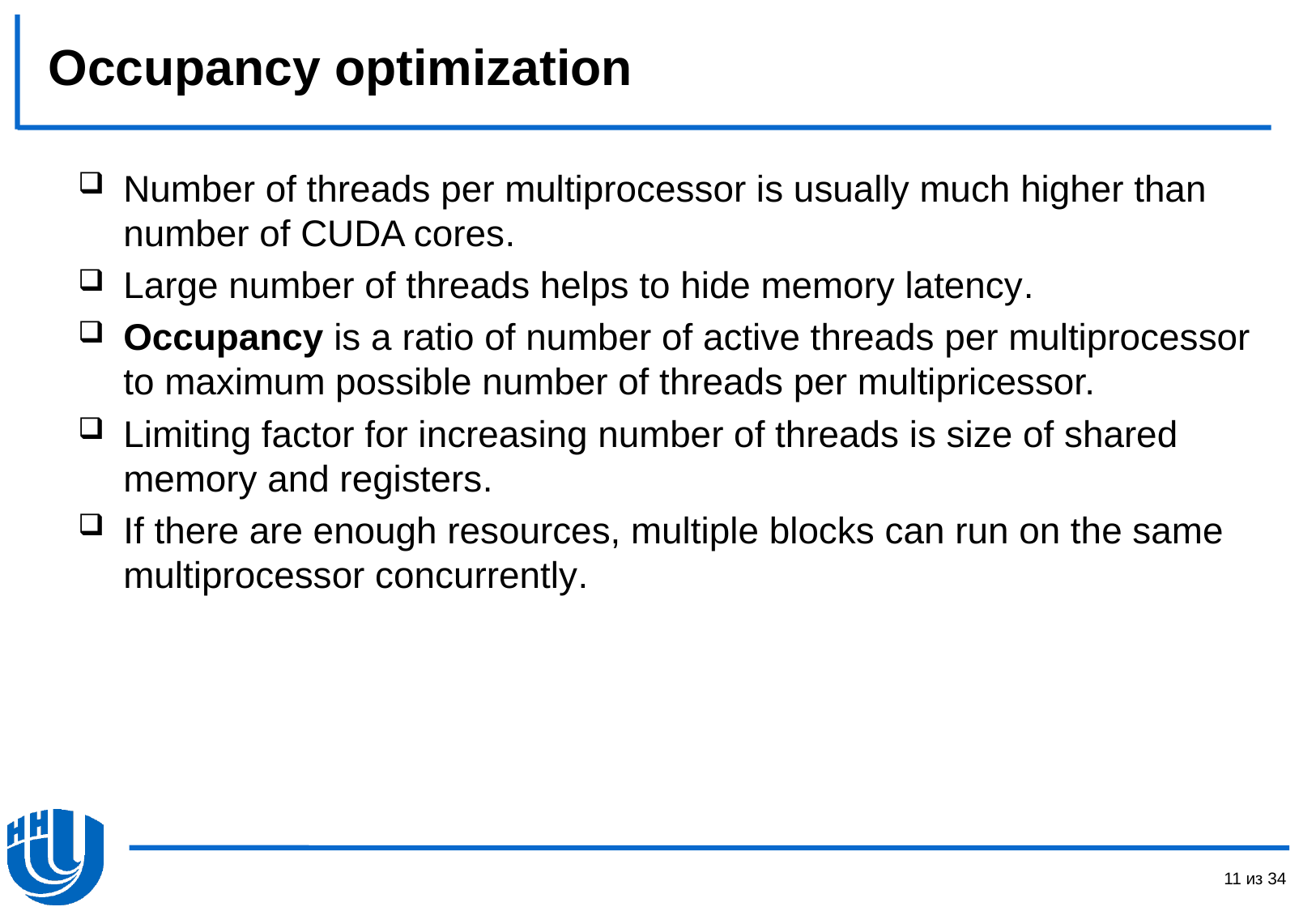

# Occupancy optimization
Number of threads per multiprocessor is usually much higher than number of CUDA cores.
Large number of threads helps to hide memory latency.
Occupancy is a ratio of number of active threads per multiprocessor to maximum possible number of threads per multipricessor.
Limiting factor for increasing number of threads is size of shared memory and registers.
If there are enough resources, multiple blocks can run on the same multiprocessor concurrently.
11